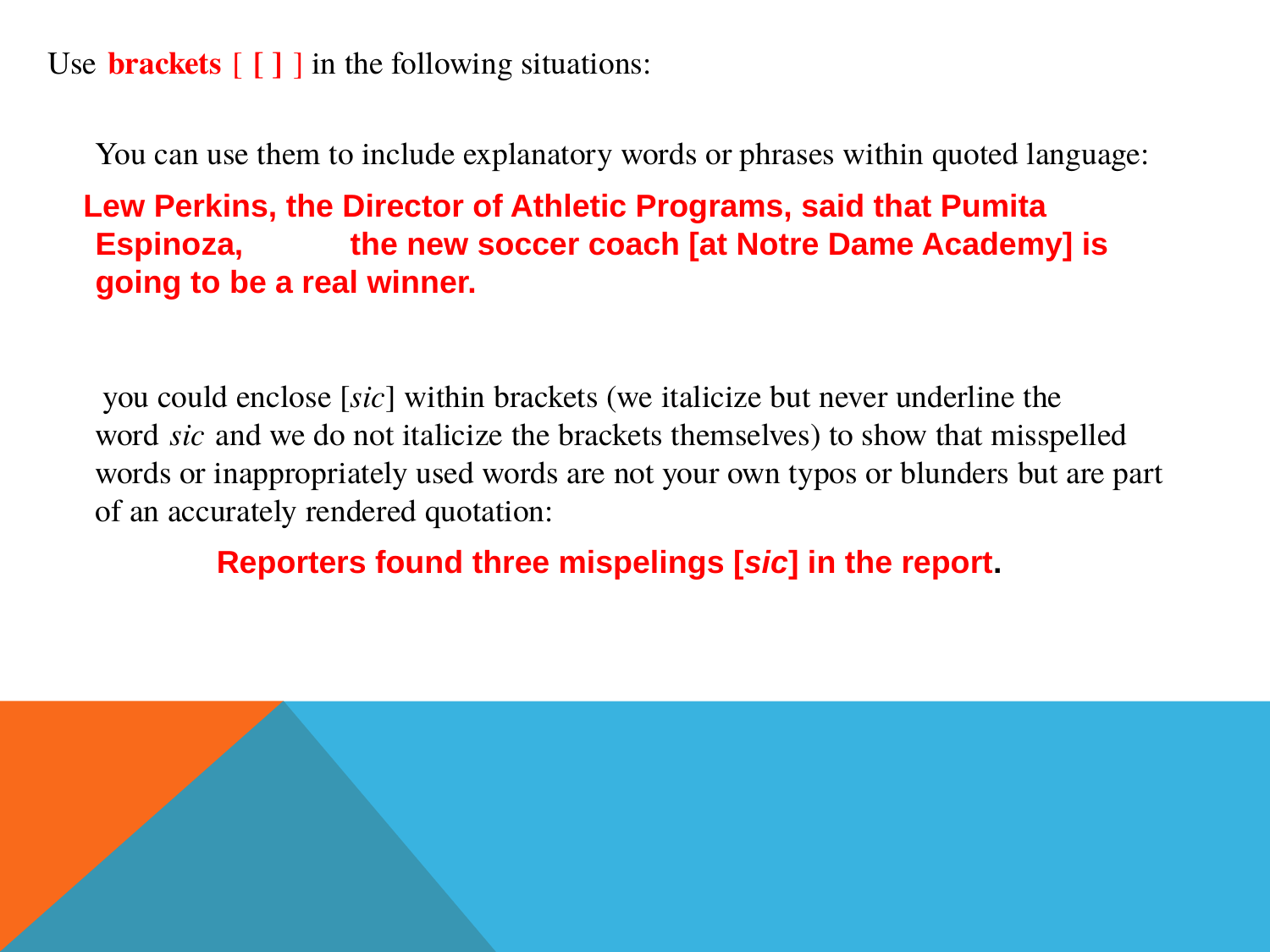

Use brackets [ [ ] ] in the following situations:
You can use them to include explanatory words or phrases within quoted language:
    Lew Perkins, the Director of Athletic Programs, said that Pumita Espinoza,            the new soccer coach [at Notre Dame Academy] is going to be a real winner.
 you could enclose [sic] within brackets (we italicize but never underline the word sic and we do not italicize the brackets themselves) to show that misspelled words or inappropriately used words are not your own typos or blunders but are part of an accurately rendered quotation:
                   Reporters found three mispelings [sic] in the report.
#